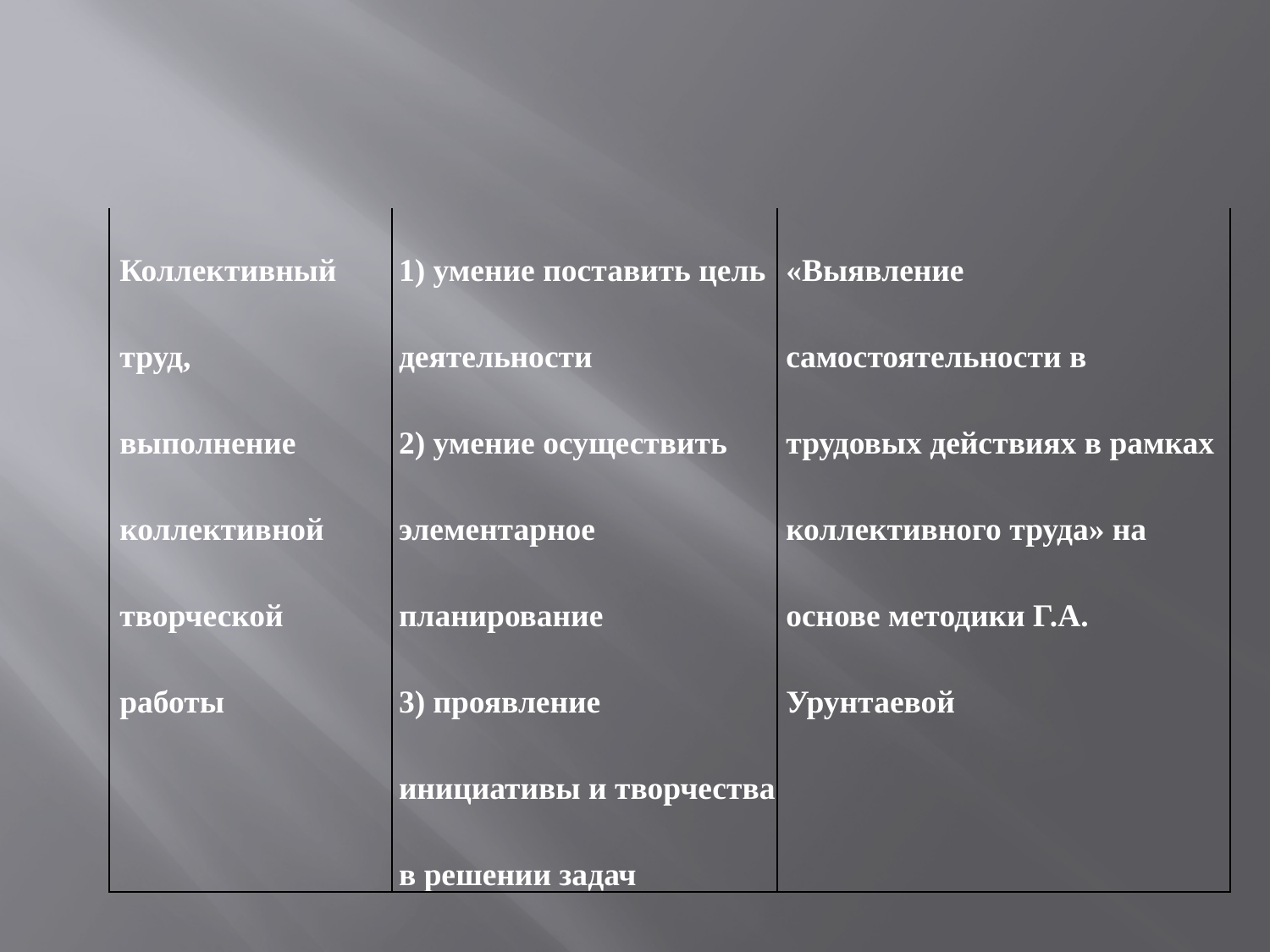

#
| Коллективный | 1) умение поставить цель | «Выявление |
| --- | --- | --- |
| труд, | деятельности | самостоятельности в |
| выполнение | 2) умение осуществить | трудовых действиях в рамках |
| коллективной | элементарное | коллективного труда» на |
| творческой | планирование | основе методики Г.А. |
| работы | 3) проявление | Урунтаевой |
|  | инициативы и творчества |  |
|  | в решении задач |  |